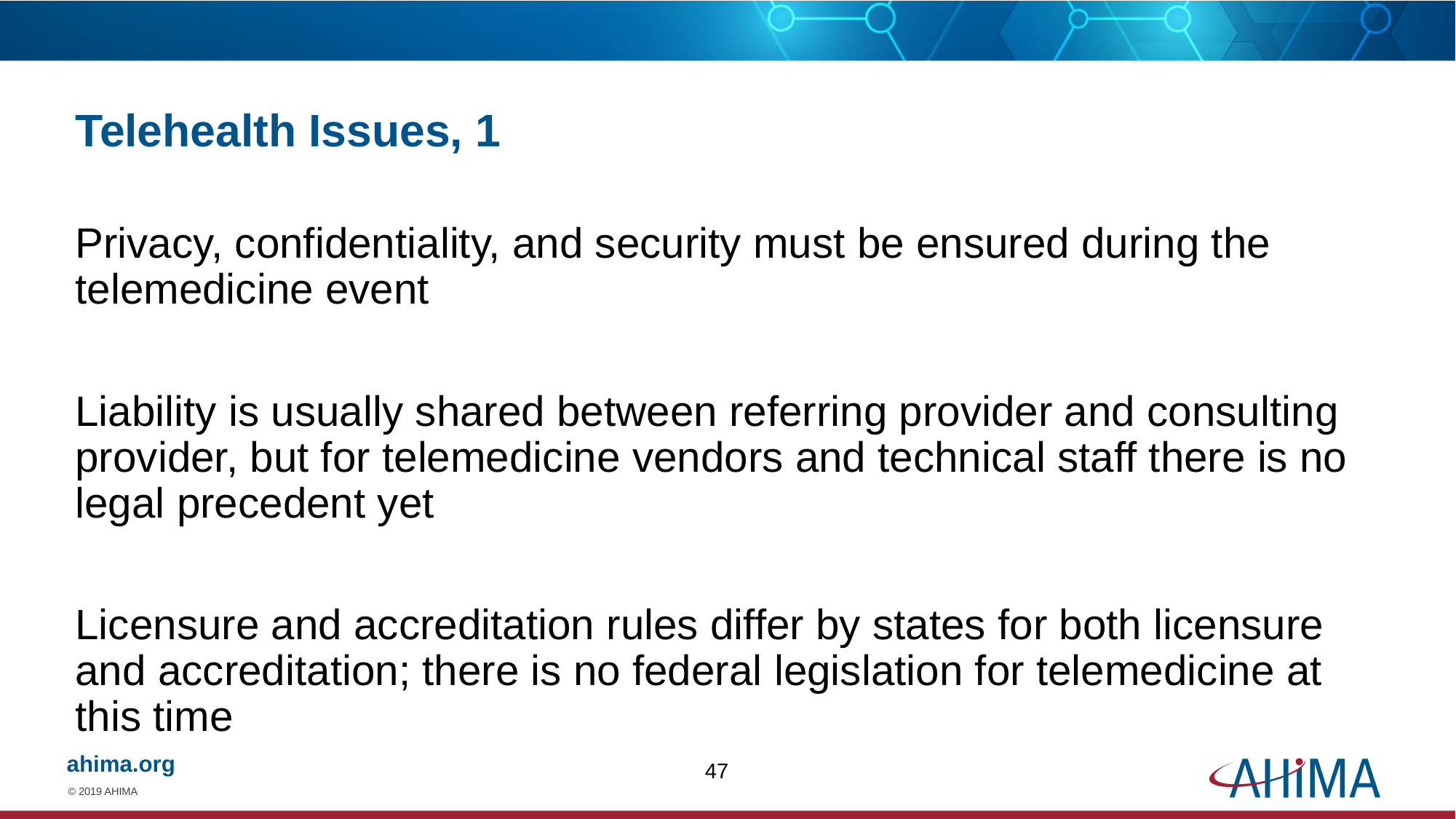

# Telehealth Issues, 1
Privacy, confidentiality, and security must be ensured during the telemedicine event

Liability is usually shared between referring provider and consulting provider, but for telemedicine vendors and technical staff there is no legal precedent yet

Licensure and accreditation rules differ by states for both licensure and accreditation; there is no federal legislation for telemedicine at this time